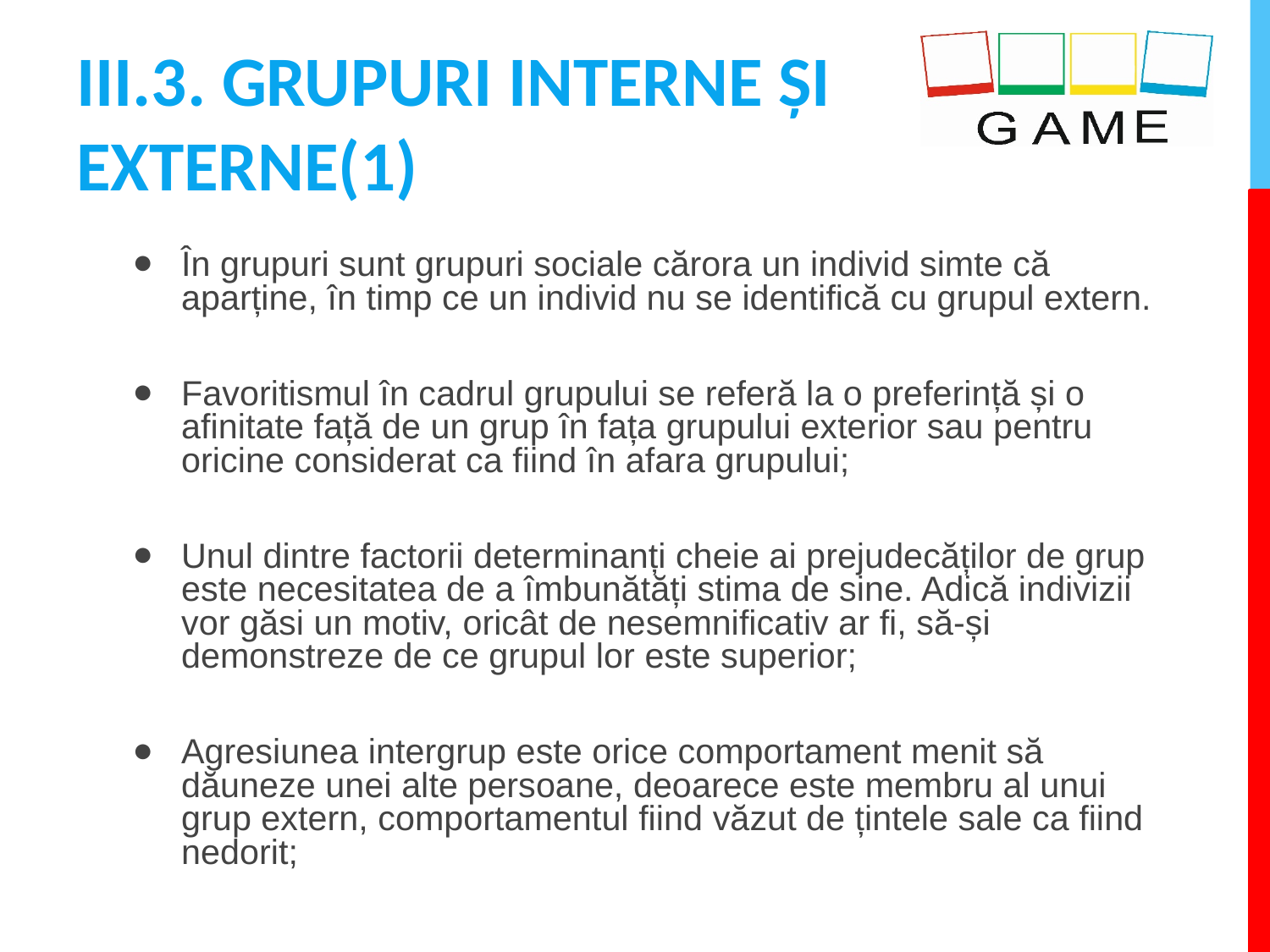

# III.3. GRUPURI INTERNE ȘI EXTERNE(1)
În grupuri sunt grupuri sociale cărora un individ simte că aparține, în timp ce un individ nu se identifică cu grupul extern.

Favoritismul în cadrul grupului se referă la o preferință și o afinitate față de un grup în fața grupului exterior sau pentru oricine considerat ca fiind în afara grupului;

Unul dintre factorii determinanți cheie ai prejudecăților de grup este necesitatea de a îmbunătăți stima de sine. Adică indivizii vor găsi un motiv, oricât de nesemnificativ ar fi, să-și demonstreze de ce grupul lor este superior;

Agresiunea intergrup este orice comportament menit să dăuneze unei alte persoane, deoarece este membru al unui grup extern, comportamentul fiind văzut de țintele sale ca fiind nedorit;